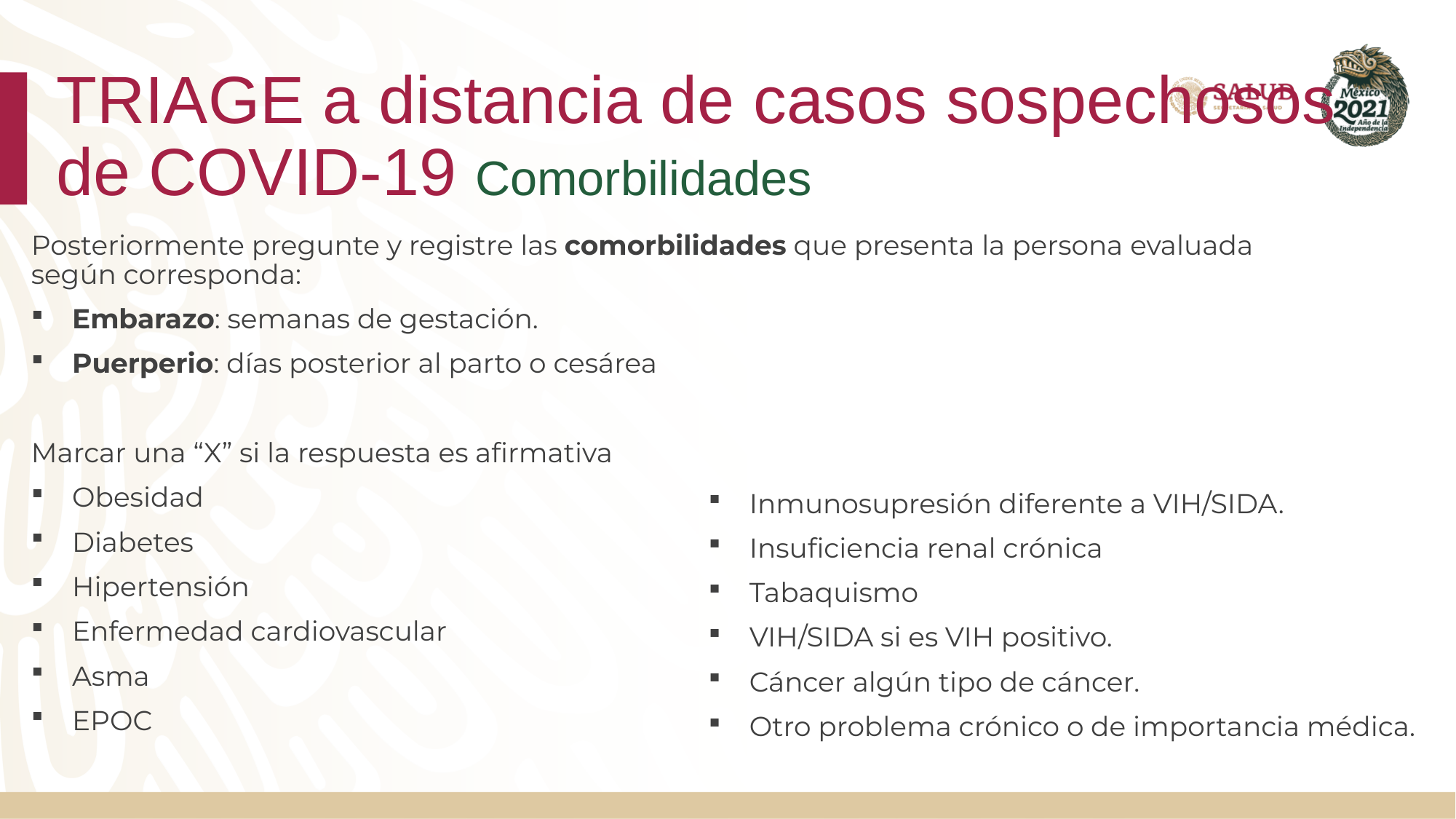

# TRIAGE a distancia de casos sospechosos de COVID-19 Comorbilidades

Posteriormente pregunte y registre las comorbilidades que presenta la persona evaluada según corresponda:
Embarazo: semanas de gestación.
Puerperio: días posterior al parto o cesárea

Marcar una “X” si la respuesta es afirmativa
Obesidad
Diabetes
Hipertensión
Enfermedad cardiovascular
Asma
EPOC
Inmunosupresión diferente a VIH/SIDA.
Insuficiencia renal crónica
Tabaquismo
VIH/SIDA si es VIH positivo.
Cáncer algún tipo de cáncer.
Otro problema crónico o de importancia médica.